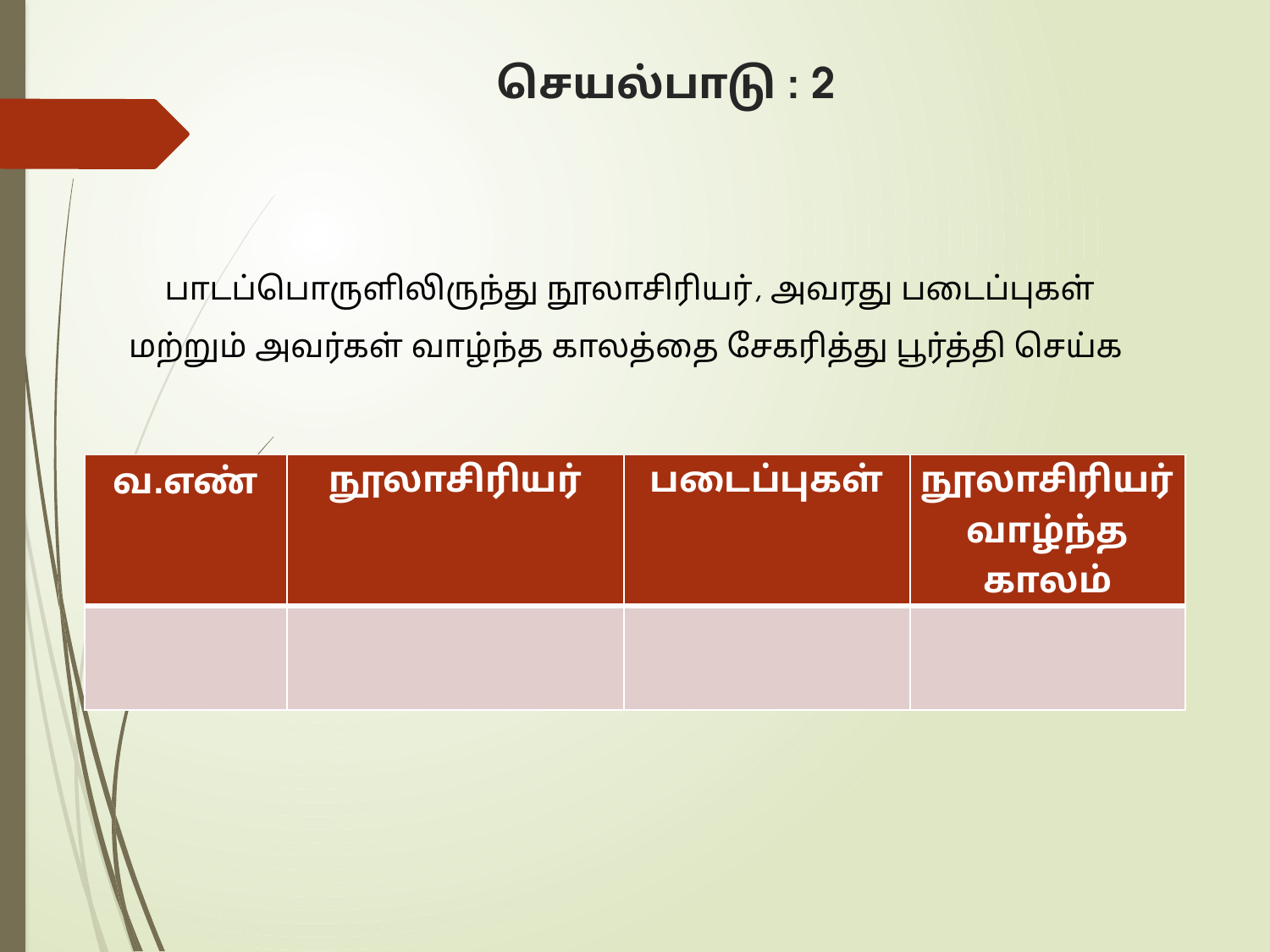

# செயல்பாடு : 2
பாடப்பொருளிலிருந்து நூலாசிரியர், அவரது படைப்புகள் மற்றும் அவர்கள் வாழ்ந்த காலத்தை சேகரித்து பூர்த்தி செய்க
| வ.எண் | நூலாசிரியர் | படைப்புகள் | நூலாசிரியர் வாழ்ந்த காலம் |
| --- | --- | --- | --- |
|  |  |  |  |